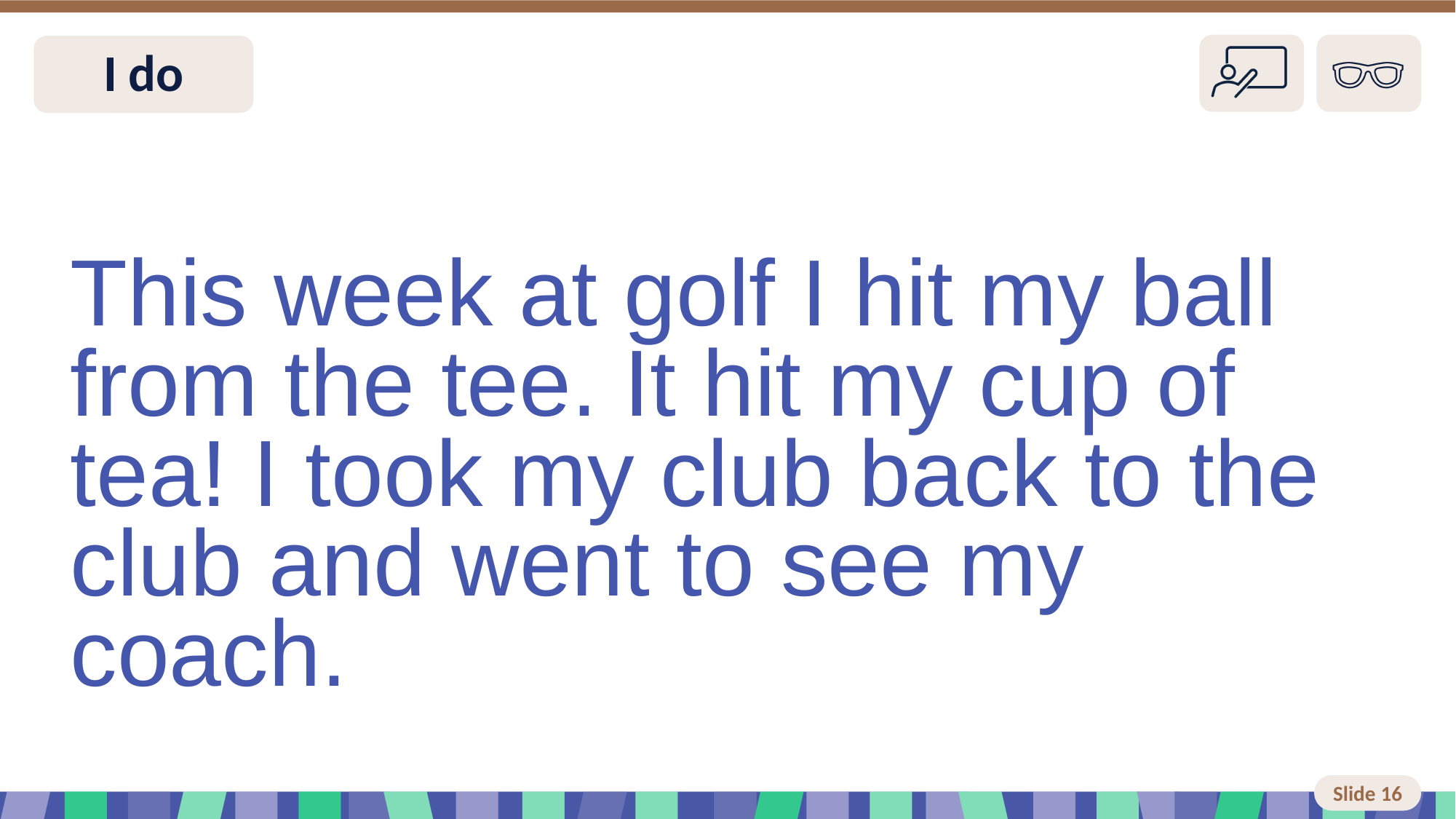

Slide 16 I do
This week at golf I hit my ball from the tee. It hit my cup of tea! I took my club back to the club and went to see my coach.